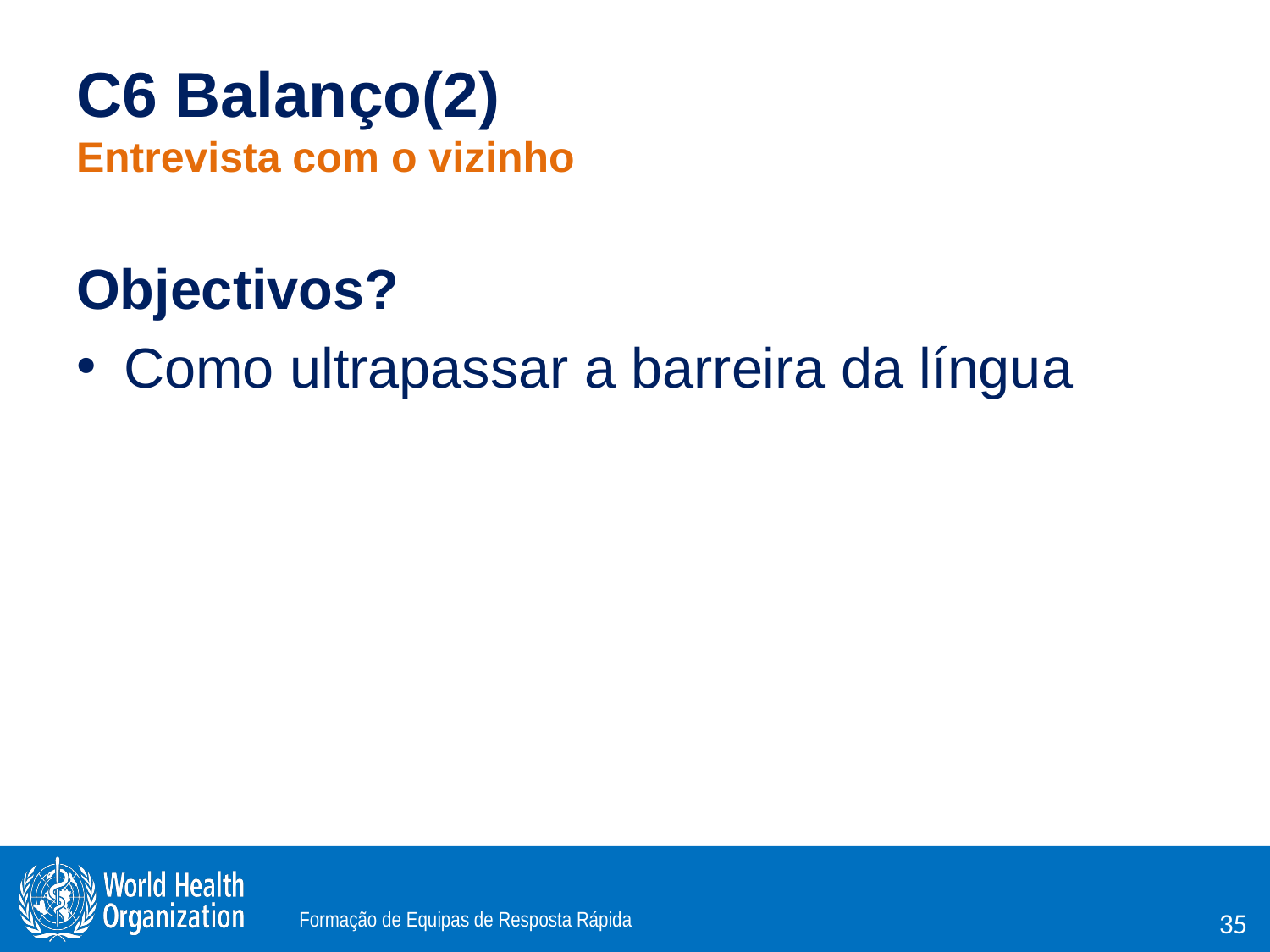

# C6 Balanço(2) Entrevista com o vizinho
Objectivos?
Como ultrapassar a barreira da língua